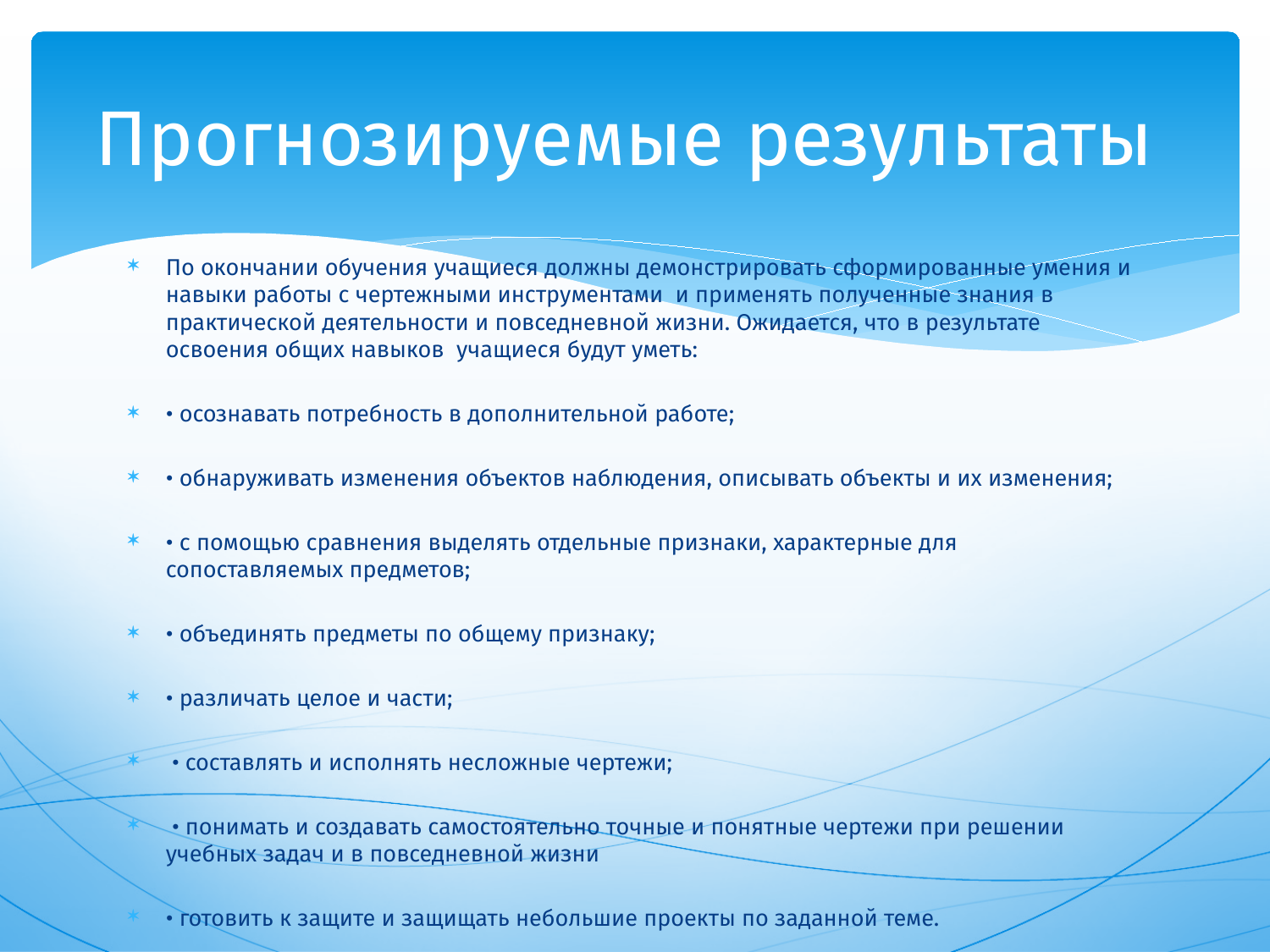

# Прогнозируемые результаты
По окончании обучения учащиеся должны демонстрировать сформированные умения и навыки работы с чертежными инструментами  и применять полученные знания в практической деятельности и повседневной жизни. Ожидается, что в результате освоения общих навыков  учащиеся будут уметь:

• осознавать потребность в дополнительной работе;

• обнаруживать изменения объектов наблюдения, описывать объекты и их изменения;

• с помощью сравнения выделять отдельные признаки, характерные для сопоставляемых предметов;

• объединять предметы по общему признаку;

• различать целое и части;

 • составлять и исполнять несложные чертежи;

 • понимать и создавать самостоятельно точные и понятные чертежи при решении учебных задач и в повседневной жизни

• готовить к защите и защищать небольшие проекты по заданной теме.